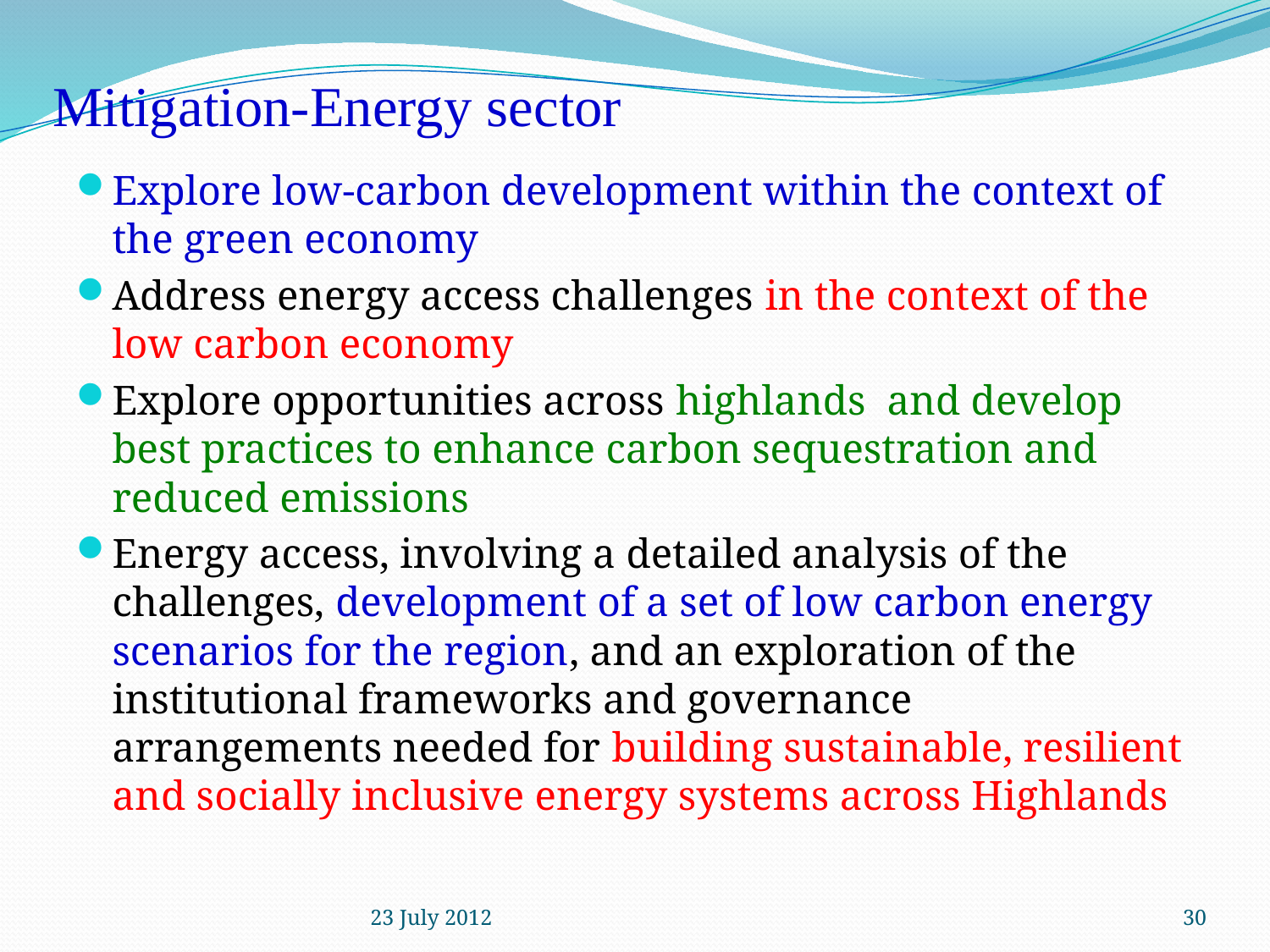

# Mitigation-Energy sector
Explore low-carbon development within the context of the green economy
Address energy access challenges in the context of the low carbon economy
Explore opportunities across highlands  and develop best practices to enhance carbon sequestration and reduced emissions
Energy access, involving a detailed analysis of the challenges, development of a set of low carbon energy scenarios for the region, and an exploration of the institutional frameworks and governance arrangements needed for building sustainable, resilient and socially inclusive energy systems across Highlands

23 July 2012
30